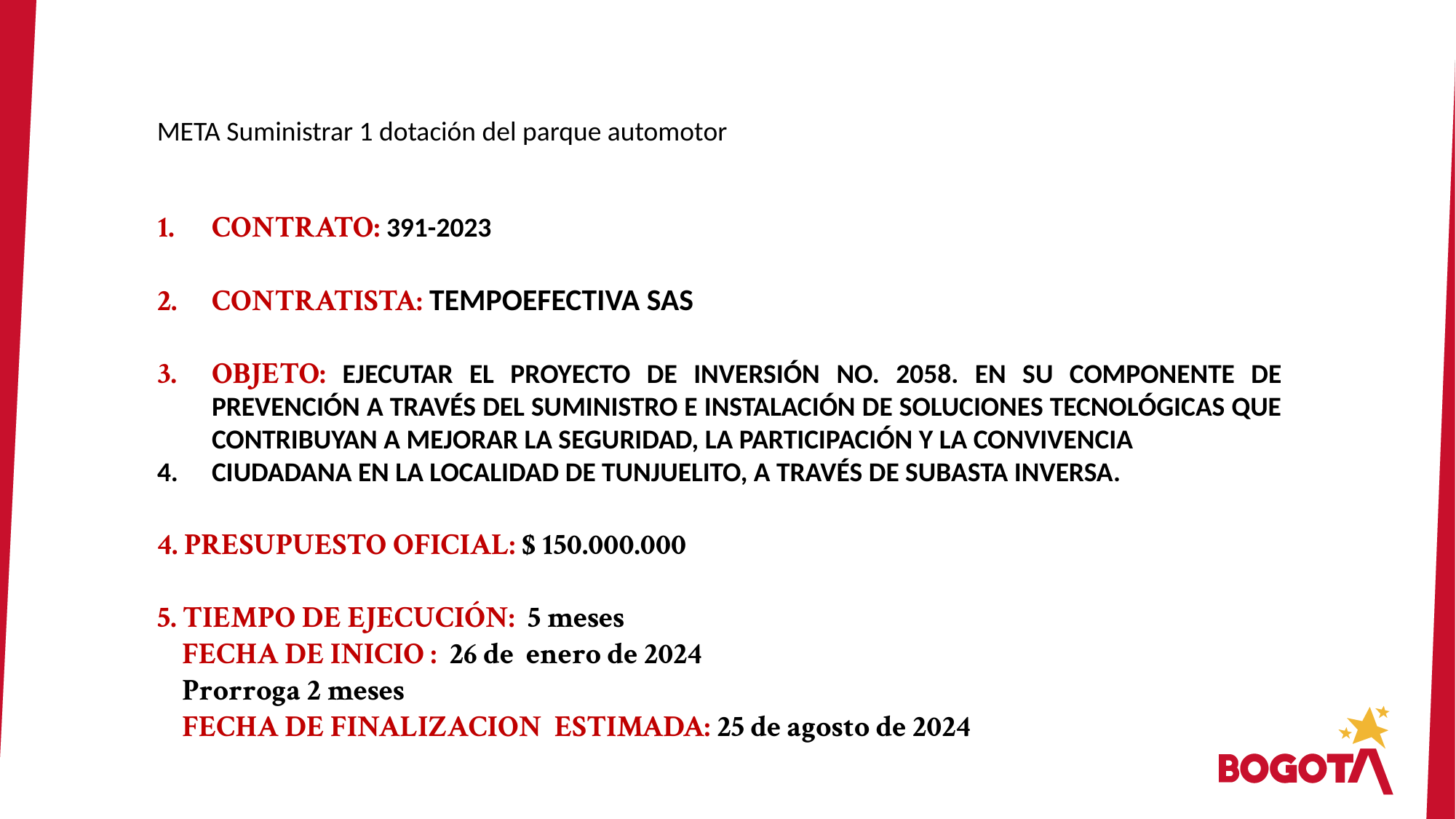

META Suministrar 1 dotación del parque automotor

CONTRATO: 391-2023

CONTRATISTA: TEMPOEFECTIVA SAS

OBJETO: EJECUTAR EL PROYECTO DE INVERSIÓN NO. 2058. EN SU COMPONENTE DE PREVENCIÓN A TRAVÉS DEL SUMINISTRO E INSTALACIÓN DE SOLUCIONES TECNOLÓGICAS QUE CONTRIBUYAN A MEJORAR LA SEGURIDAD, LA PARTICIPACIÓN Y LA CONVIVENCIA
CIUDADANA EN LA LOCALIDAD DE TUNJUELITO, A TRAVÉS DE SUBASTA INVERSA.

4. PRESUPUESTO OFICIAL: $ 150.000.000

5. TIEMPO DE EJECUCIÓN:  5 meses
    FECHA DE INICIO :  26 de  enero de 2024
    Prorroga 2 meses
    FECHA DE FINALIZACION  ESTIMADA: 25 de agosto de 2024